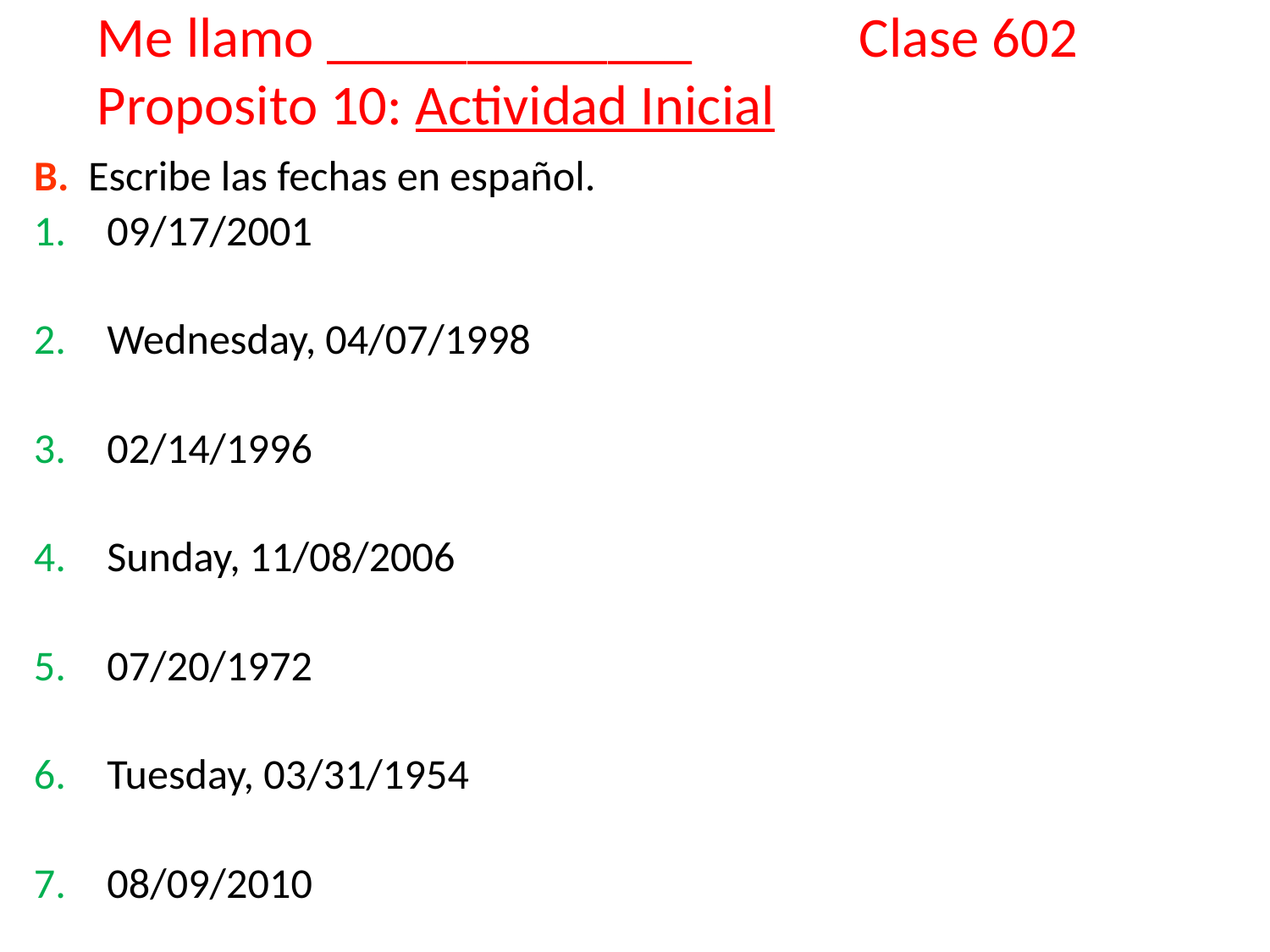

# Me llamo _____________		Clase 602 Proposito 10: Actividad Inicial
B.  Escribe las fechas en español.
09/17/2001

Wednesday, 04/07/1998

02/14/1996

Sunday, 11/08/2006

07/20/1972

Tuesday, 03/31/1954

08/09/2010